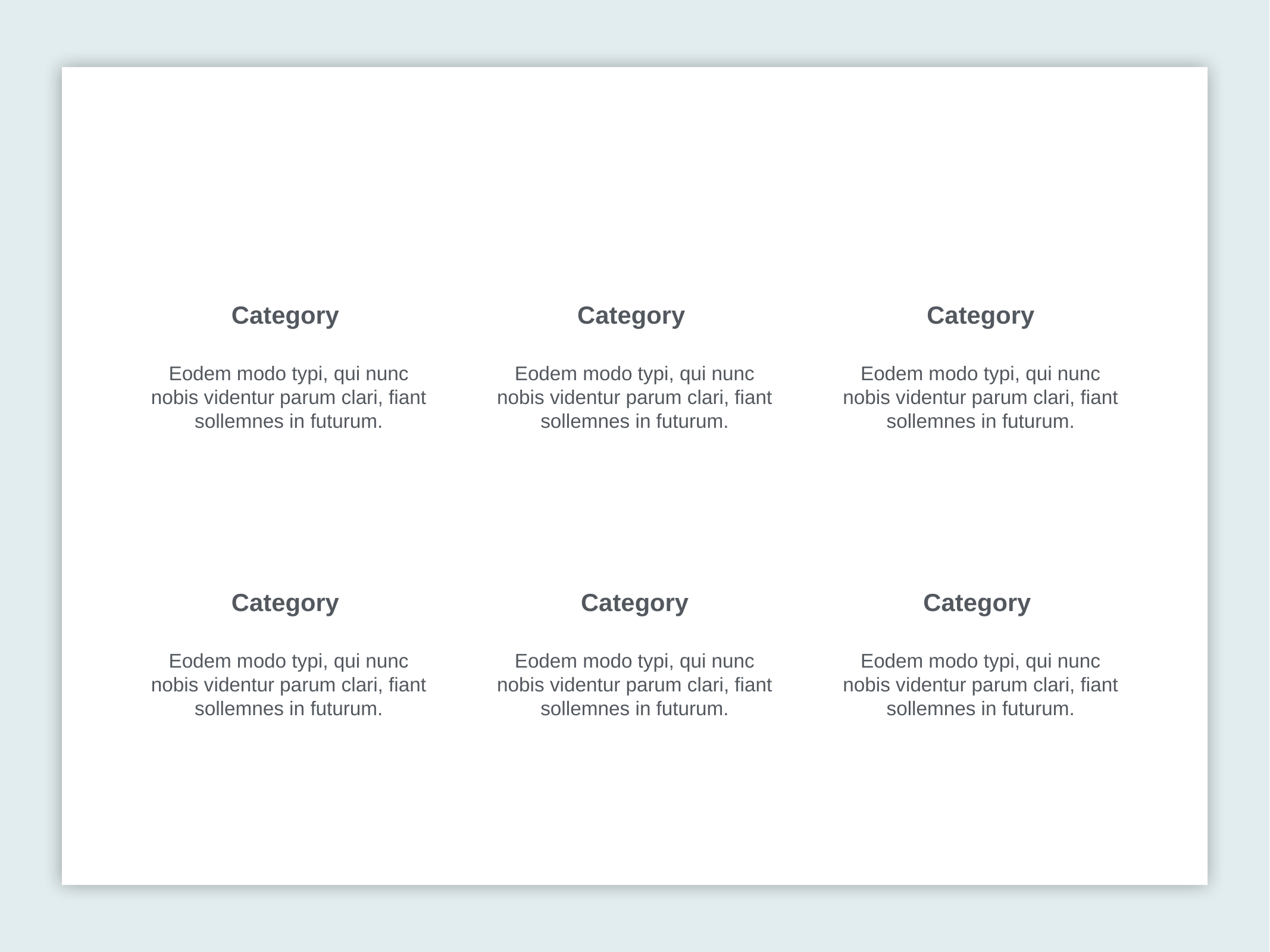

Category
Category
Category
Eodem modo typi, qui nunc nobis videntur parum clari, fiant sollemnes in futurum.
Eodem modo typi, qui nunc nobis videntur parum clari, fiant sollemnes in futurum.
Eodem modo typi, qui nunc nobis videntur parum clari, fiant sollemnes in futurum.

Category
Category
Category
Eodem modo typi, qui nunc nobis videntur parum clari, fiant sollemnes in futurum.
Eodem modo typi, qui nunc nobis videntur parum clari, fiant sollemnes in futurum.
Eodem modo typi, qui nunc nobis videntur parum clari, fiant sollemnes in futurum.